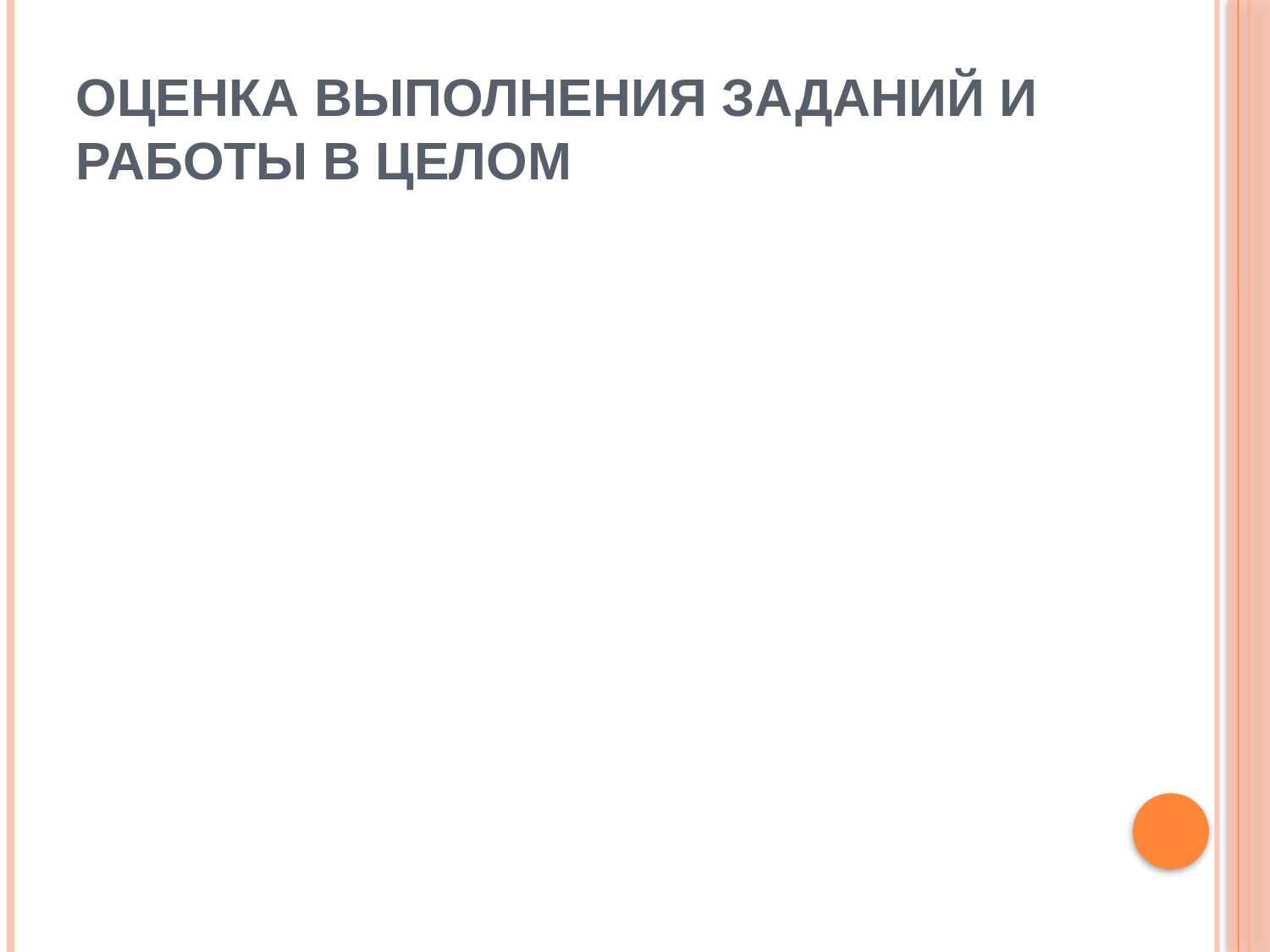

# Оценка выполнения заданий и работы в целом